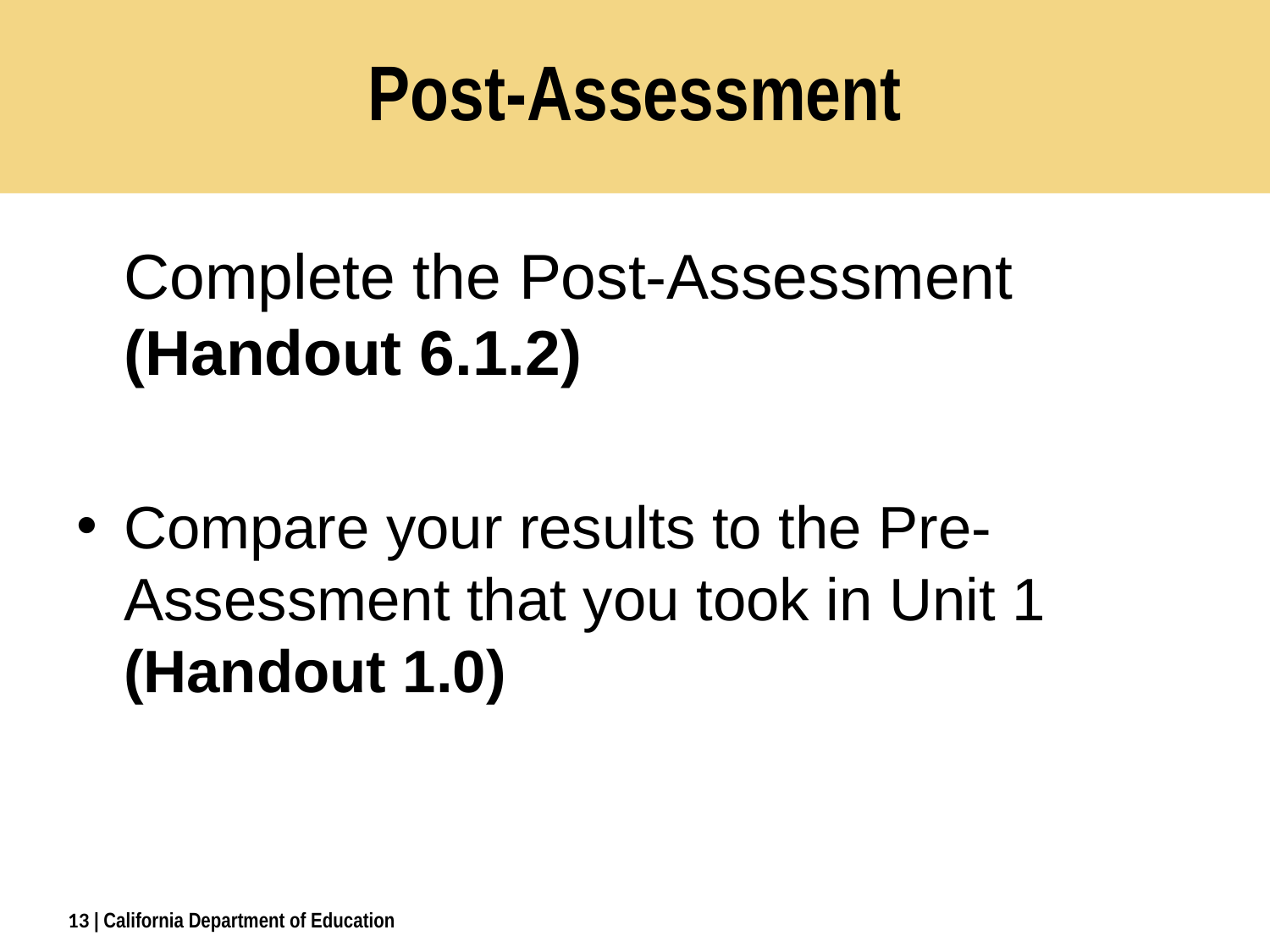

Post-Assessment
	Complete the Post-Assessment (Handout 6.1.2)

Compare your results to the Pre-Assessment that you took in Unit 1 (Handout 1.0)
13
| California Department of Education